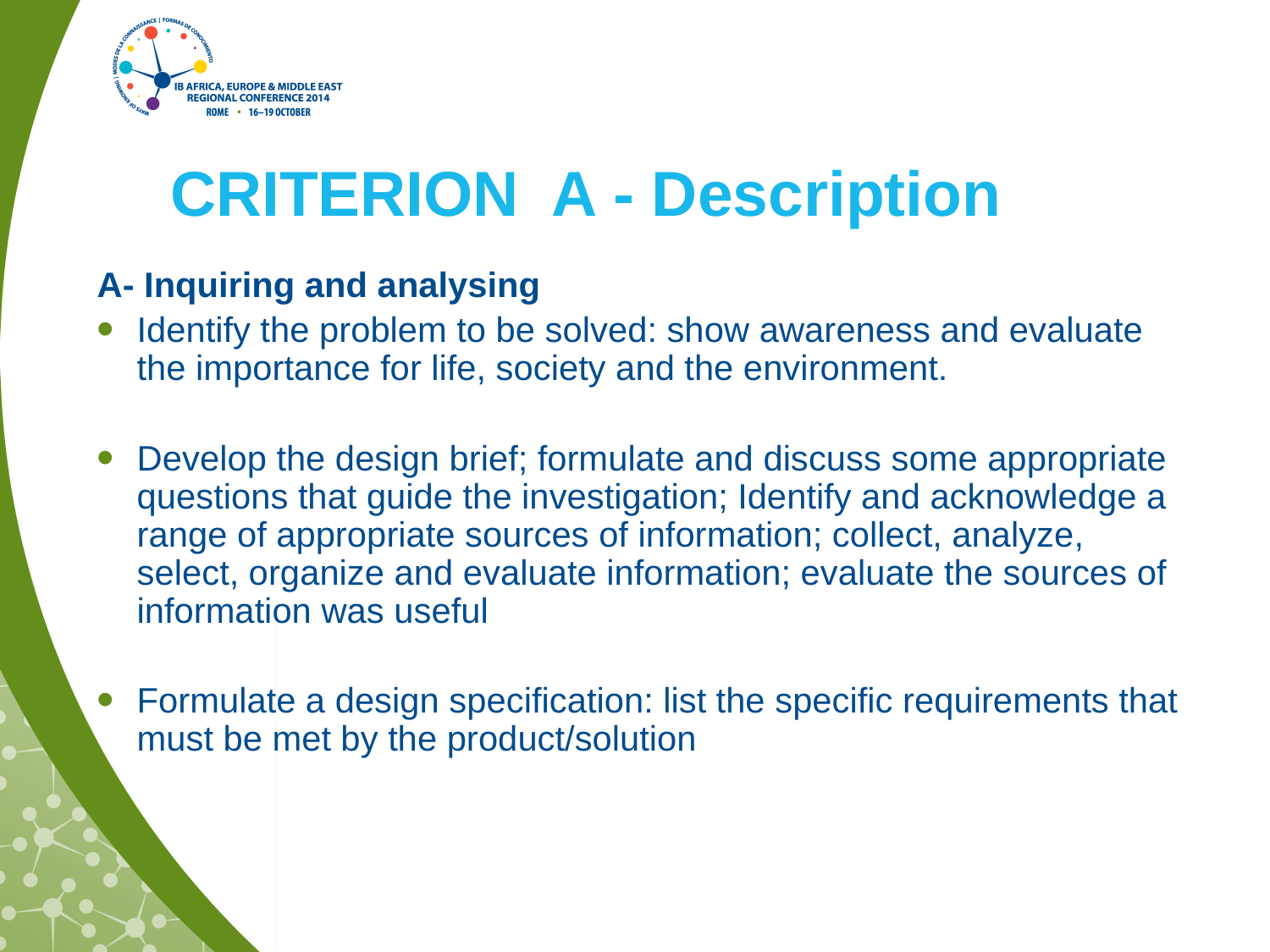

# CRITERION  A - Description
A- Inquiring and analysing
Identify the problem to be solved: show awareness and evaluate the importance for life, society and the environment.

Develop the design brief; formulate and discuss some appropriate questions that guide the investigation; Identify and acknowledge a range of appropriate sources of information; collect, analyze, select, organize and evaluate information; evaluate the sources of information was useful

Formulate a design specification: list the specific requirements that must be met by the product/solution